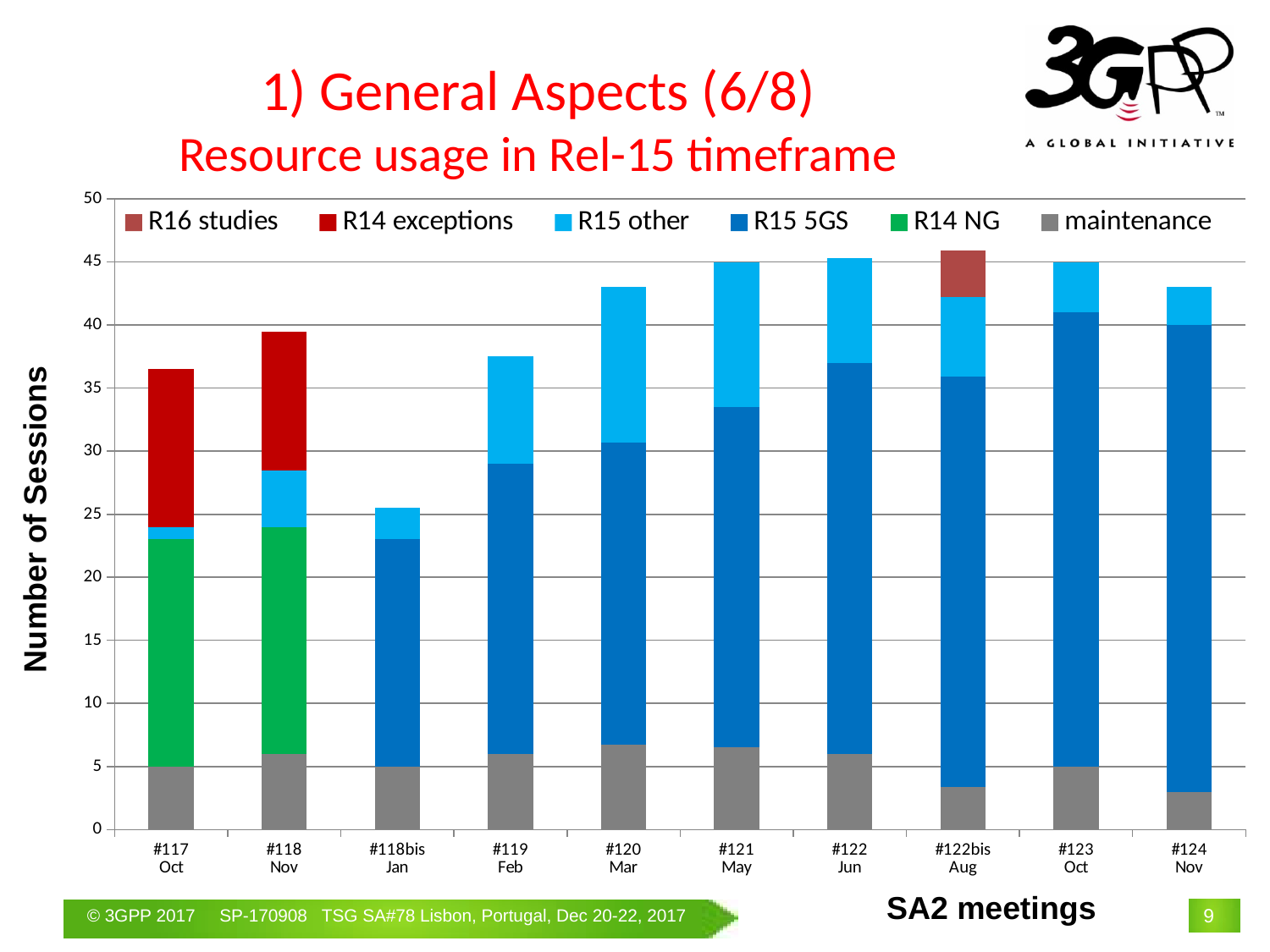

# 1) General Aspects (6/8) Resource usage in Rel-15 timeframe

### Chart

| Category | maintenance | R14 NG | R15 5GS | R15 other | R14 exceptions | R16 studies |
|---|---|---|---|---|---|---|
| #117
Oct | 5.0 | 18.0 | None | 1.0 | 12.5 | None |
| #118
Nov | 6.0 | 18.0 | None | 4.5 | 11.0 | None |
| #118bis
Jan | 5.0 | None | 18.0 | 2.5 | None | None |
| #119
Feb | 6.0 | None | 23.0 | 8.5 | None | None |
| #120
Mar | 6.7 | None | 24.0 | 12.3 | None | None |
| #121
May | 6.5 | None | 27.0 | 11.5 | None | None |
| #122
Jun | 6.0 | None | 31.0 | 8.3 | None | None |
| #122bis
Aug | 3.4 | None | 32.5 | 6.3 | None | 3.7 |
| #123
Oct | 5.0 | None | 36.0 | 4.0 | None | None |
| #124
Nov | 3.0 | None | 37.0 | 3.0 | None | None |
Number of Sessions
SA2 meetings